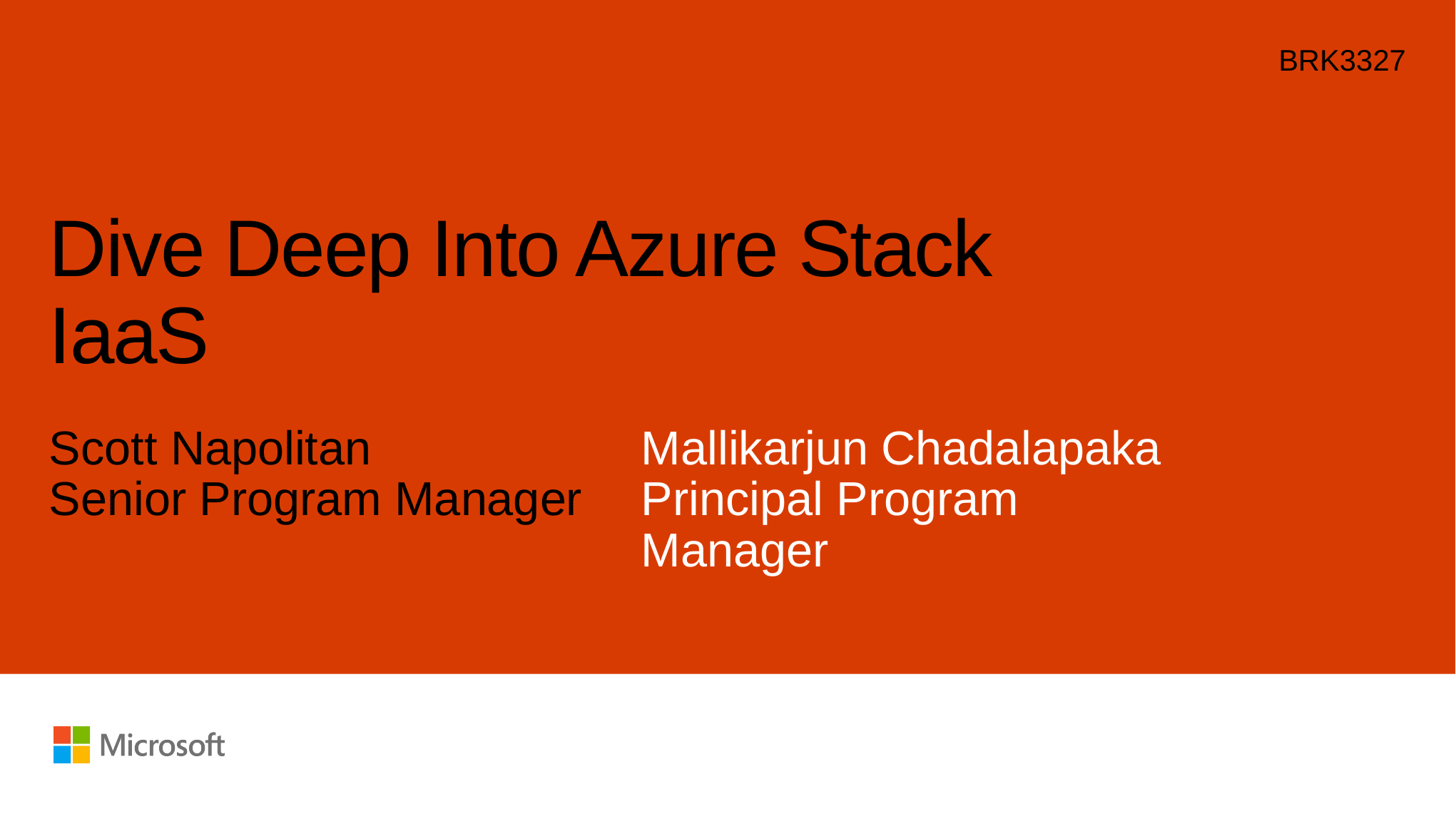

BRK3327
# Dive Deep Into Azure Stack IaaS
Scott Napolitan
Senior Program Manager
Mallikarjun Chadalapaka
Principal Program Manager